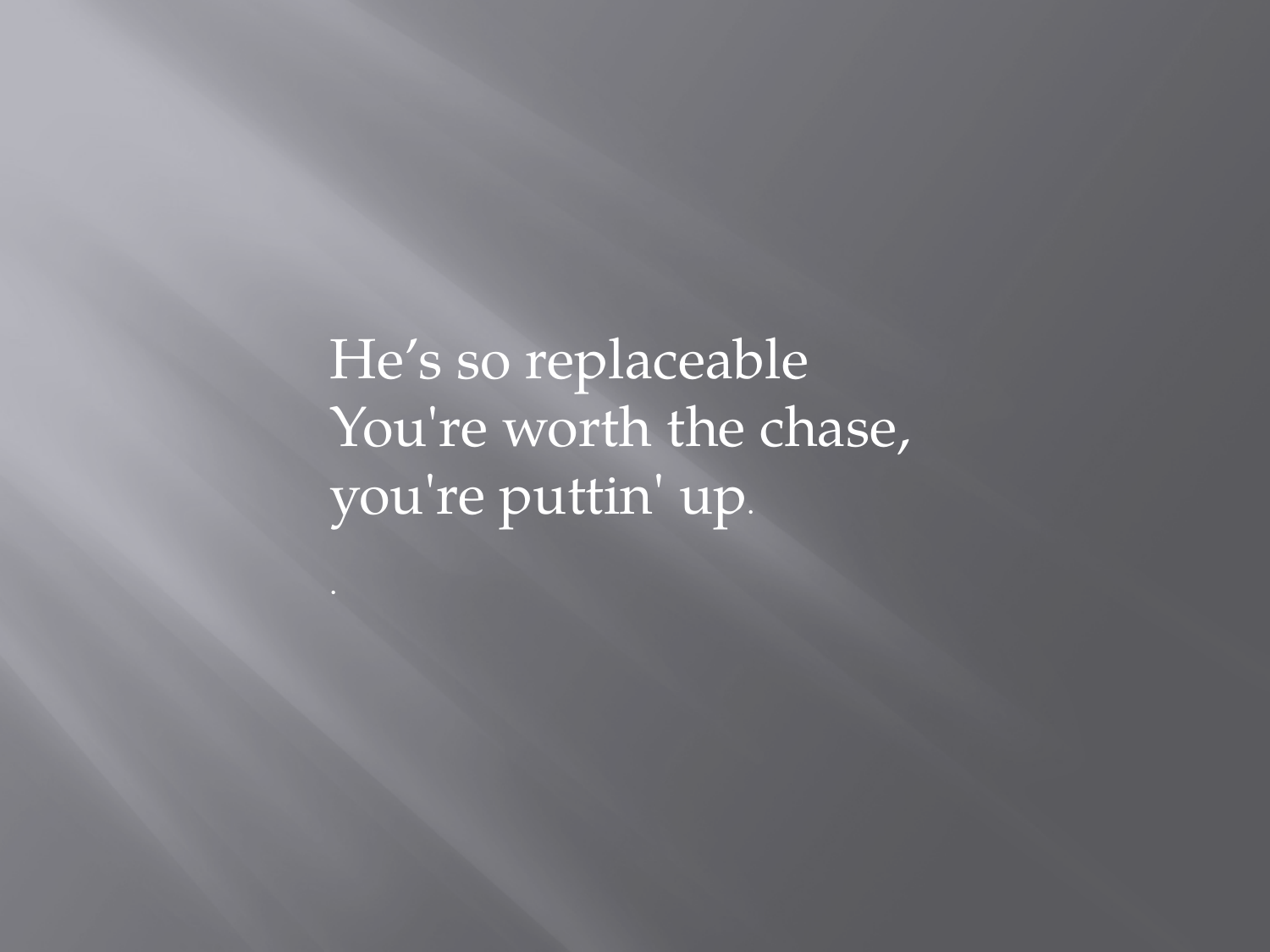

He’s so replaceable
You're worth the chase, you're puttin' up.
.